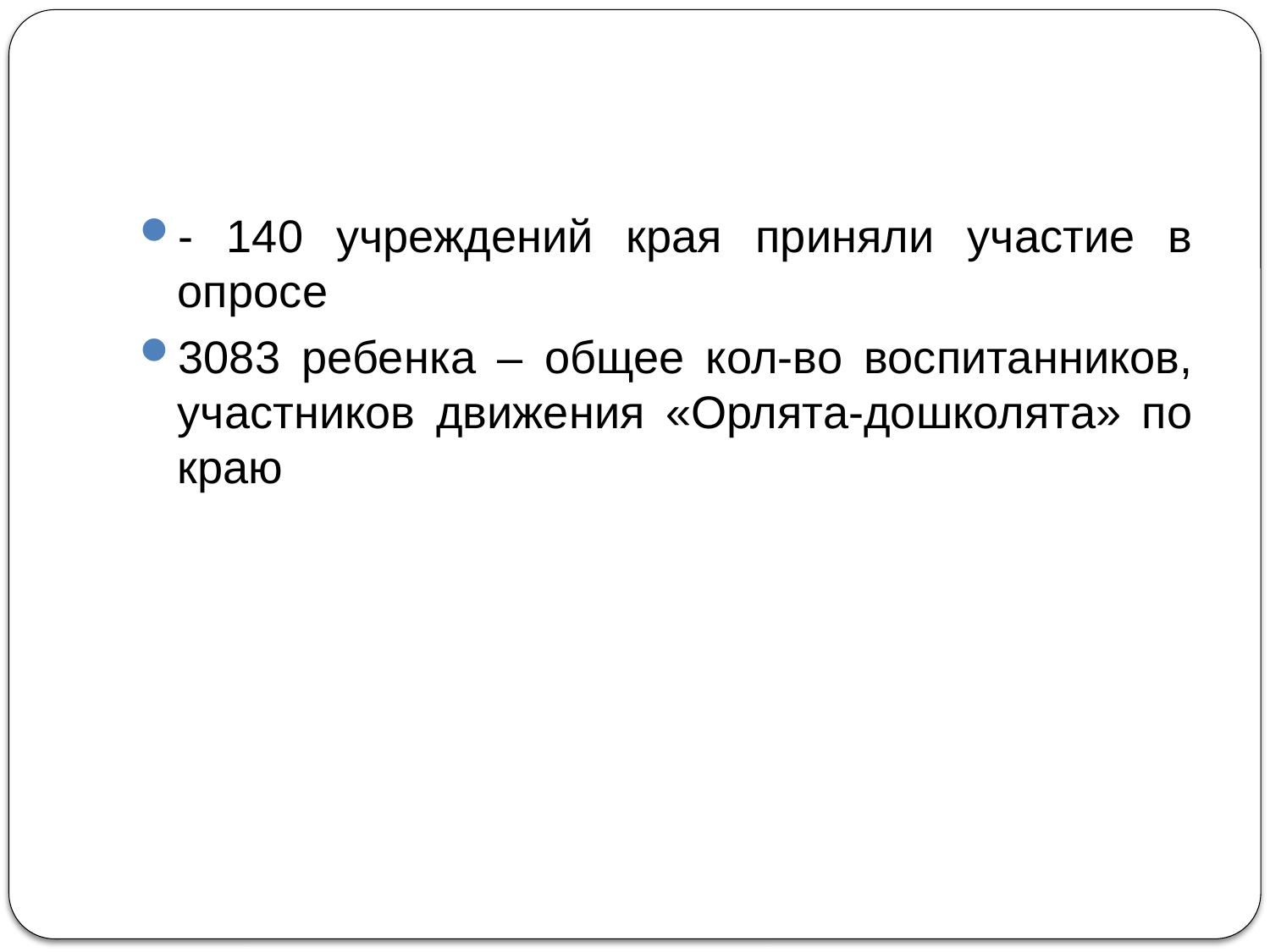

#
- 140 учреждений края приняли участие в опросе
3083 ребенка – общее кол-во воспитанников, участников движения «Орлята-дошколята» по краю